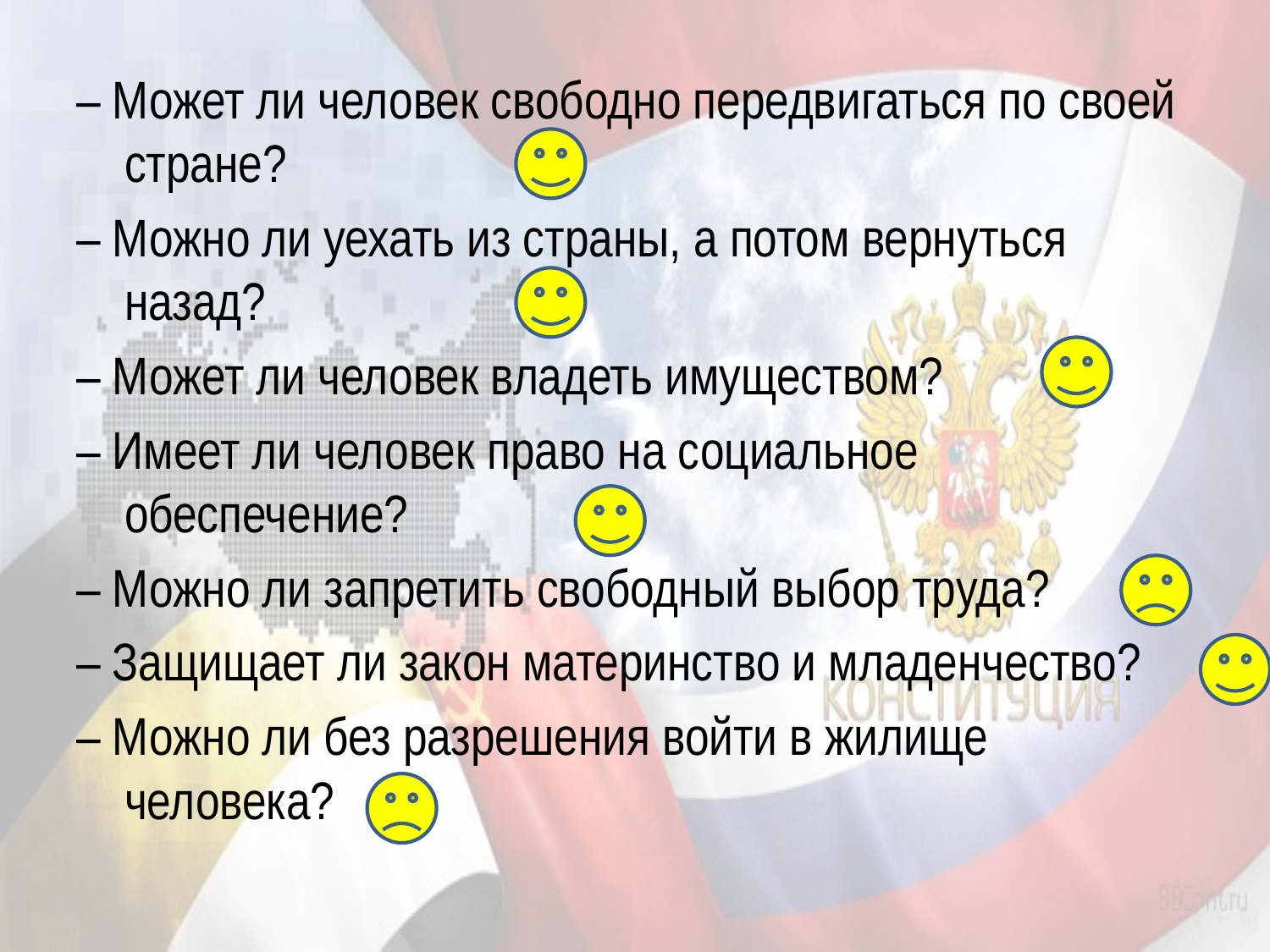

– Может ли человек свободно передвигаться по своей стране?
– Можно ли уехать из страны, а потом вернуться назад?
– Может ли человек владеть имуществом?
– Имеет ли человек право на социальное обеспечение?
– Можно ли запретить свободный выбор труда?
– Защищает ли закон материнство и младенчество?
– Можно ли без разрешения войти в жилище человека?